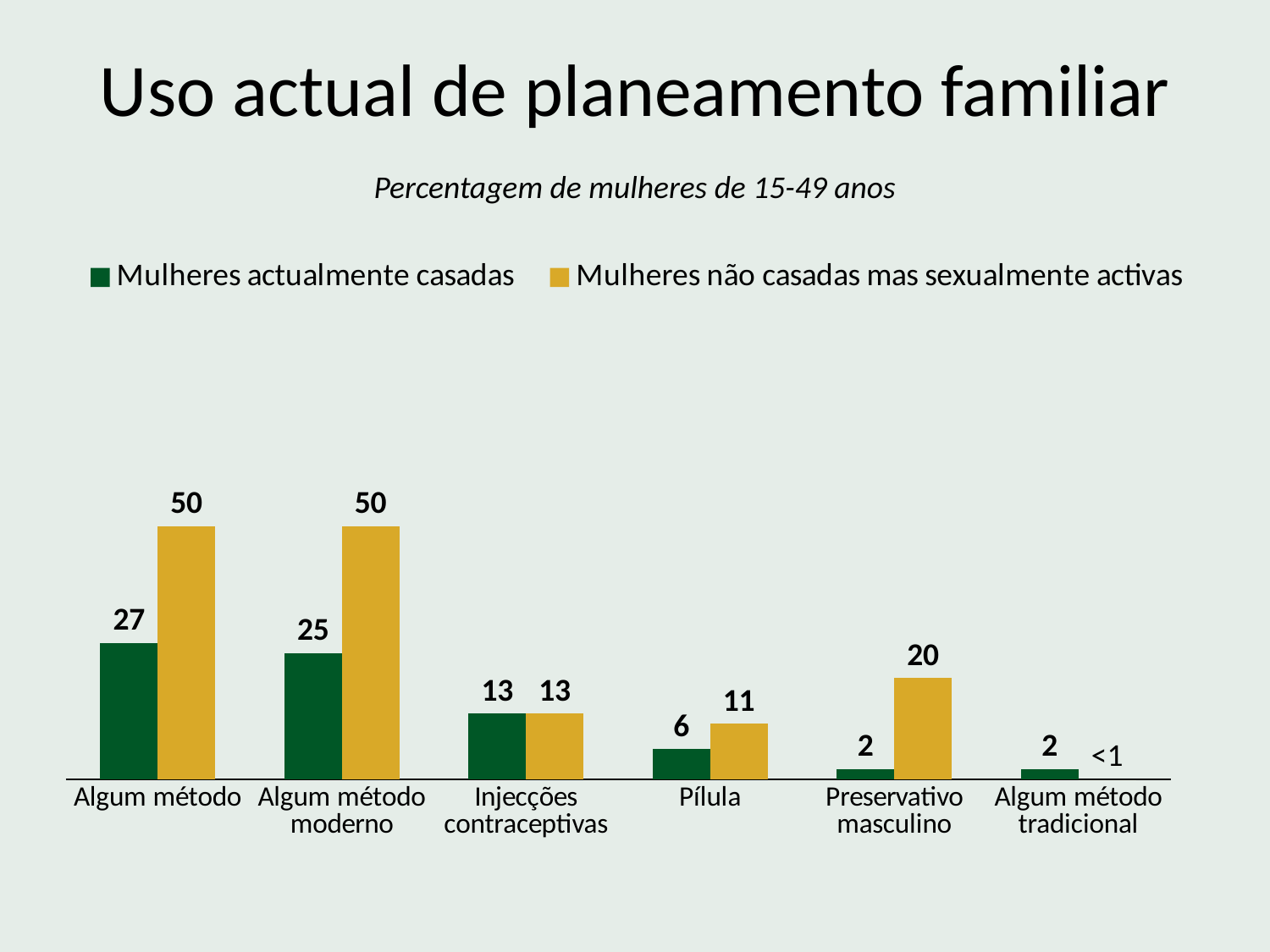

# Uso actual de planeamento familiar
Percentagem de mulheres de 15-49 anos

### Chart

| Category | Mulheres actualmente casadas | Mulheres não casadas mas sexualmente activas |
|---|---|---|
| Algum método | 27.0 | 50.0 |
| Algum método moderno | 25.0 | 50.0 |
| Injecções contraceptivas | 13.0 | 13.0 |
| Pílula | 6.0 | 11.0 |
| Preservativo masculino | 2.0 | 20.0 |
| Algum método tradicional | 2.0 | 0.0 |